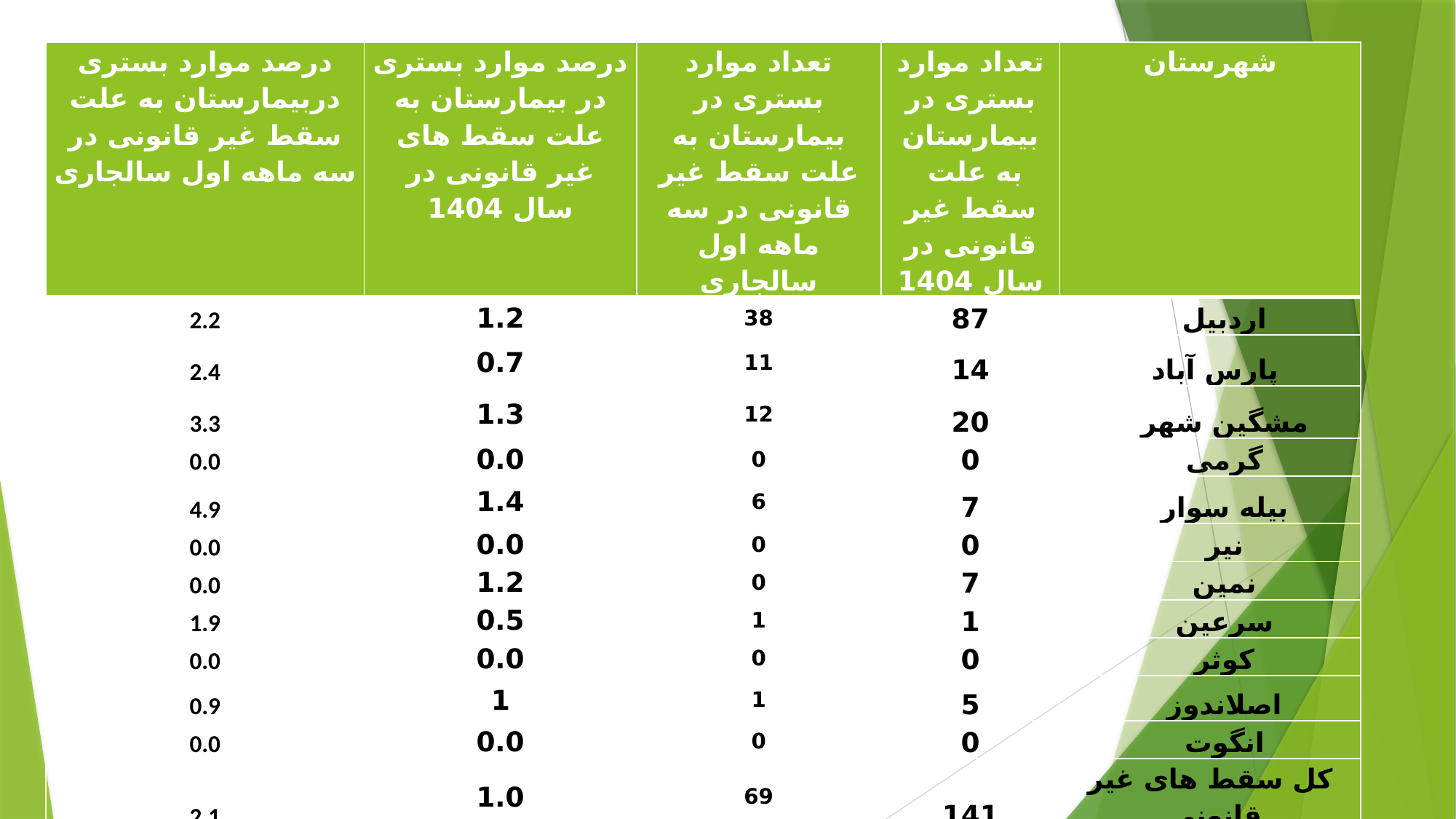

| درصد موارد بستری دربیمارستان به علت سقط غیر قانونی در سه ماهه اول سالجاری | درصد موارد بستری در بیمارستان به علت سقط های غیر قانونی در سال 1404 | تعداد موارد بستری در بیمارستان به علت سقط غیر قانونی در سه ماهه اول سالجاری | تعداد موارد بستری در بیمارستان به علت سقط غیر قانونی در سال 1404 | شهرستان |
| --- | --- | --- | --- | --- |
| 2.2 | 1.2 | 38 | 87 | اردبیل |
| 2.4 | 0.7 | 11 | 14 | پارس آباد |
| 3.3 | 1.3 | 12 | 20 | مشگین شهر |
| 0.0 | 0.0 | 0 | 0 | گرمی |
| 4.9 | 1.4 | 6 | 7 | بیله سوار |
| 0.0 | 0.0 | 0 | 0 | نیر |
| 0.0 | 1.2 | 0 | 7 | نمین |
| 1.9 | 0.5 | 1 | 1 | سرعین |
| 0.0 | 0.0 | 0 | 0 | کوثر |
| 0.9 | 1 | 1 | 5 | اصلاندوز |
| 0.0 | 0.0 | 0 | 0 | انگوت |
| 2.1 | 1.0 | 69 | 141 | کل سقط های غیر قانونی |
#